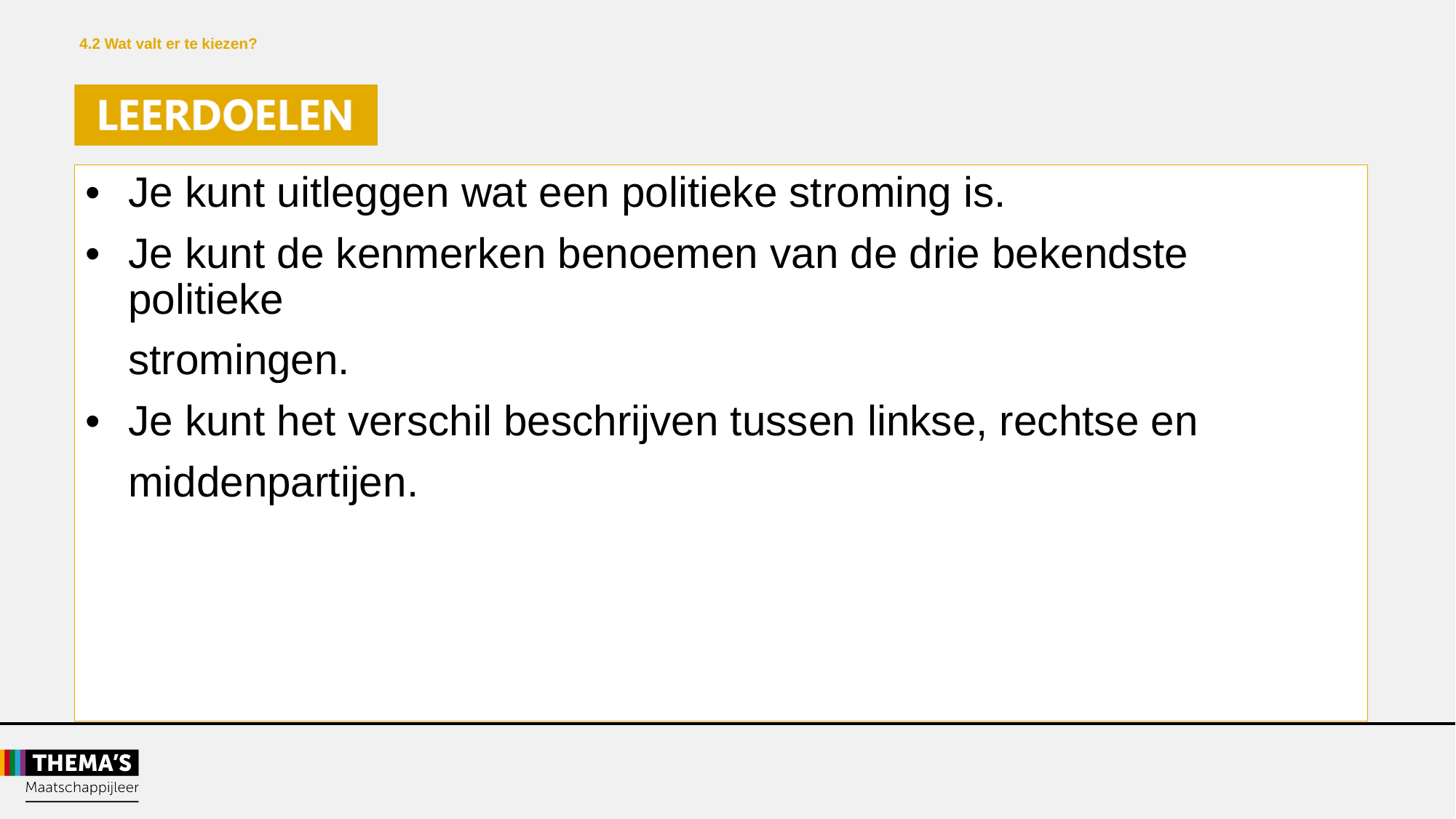

4.2 Wat valt er te kiezen?
•	Je kunt uitleggen wat een politieke stroming is.
•	Je kunt de kenmerken benoemen van de drie bekendste politieke
stromingen.
•	Je kunt het verschil beschrijven tussen linkse, rechtse en
middenpartijen.